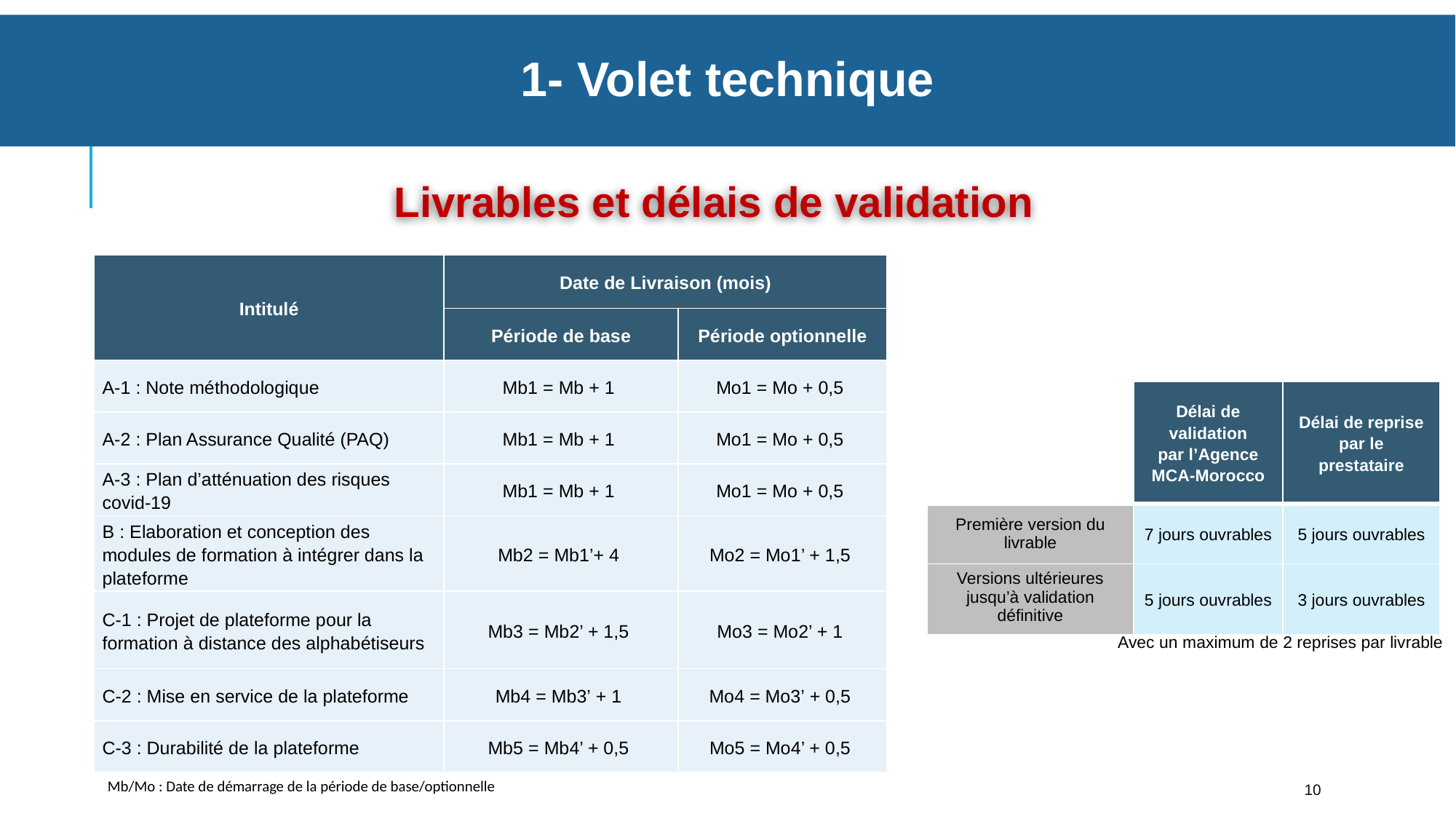

10
1- Volet technique
Livrables et délais de validation
| Intitulé | Date de Livraison (mois) |  |
| --- | --- | --- |
|  | Période de base | Période optionnelle |
| A-1 : Note méthodologique | Mb1 = Mb + 1 | Mo1 = Mo + 0,5 |
| A-2 : Plan Assurance Qualité (PAQ) | Mb1 = Mb + 1 | Mo1 = Mo + 0,5 |
| A-3 : Plan d’atténuation des risques covid-19 | Mb1 = Mb + 1 | Mo1 = Mo + 0,5 |
| B : Elaboration et conception des modules de formation à intégrer dans la plateforme | Mb2 = Mb1’+ 4 | Mo2 = Mo1’ + 1,5 |
| C-1 : Projet de plateforme pour la formation à distance des alphabétiseurs | Mb3 = Mb2’ + 1,5 | Mo3 = Mo2’ + 1 |
| C-2 : Mise en service de la plateforme | Mb4 = Mb3’ + 1 | Mo4 = Mo3’ + 0,5 |
| C-3 : Durabilité de la plateforme | Mb5 = Mb4’ + 0,5 | Mo5 = Mo4’ + 0,5 |
|  | Délai de validation par l’Agence MCA-Morocco | Délai de reprise par le prestataire |
| --- | --- | --- |
| Première version du livrable | 7 jours ouvrables | 5 jours ouvrables |
| Versions ultérieures jusqu’à validation définitive | 5 jours ouvrables | 3 jours ouvrables |
Avec un maximum de 2 reprises par livrable
Mb/Mo : Date de démarrage de la période de base/optionnelle